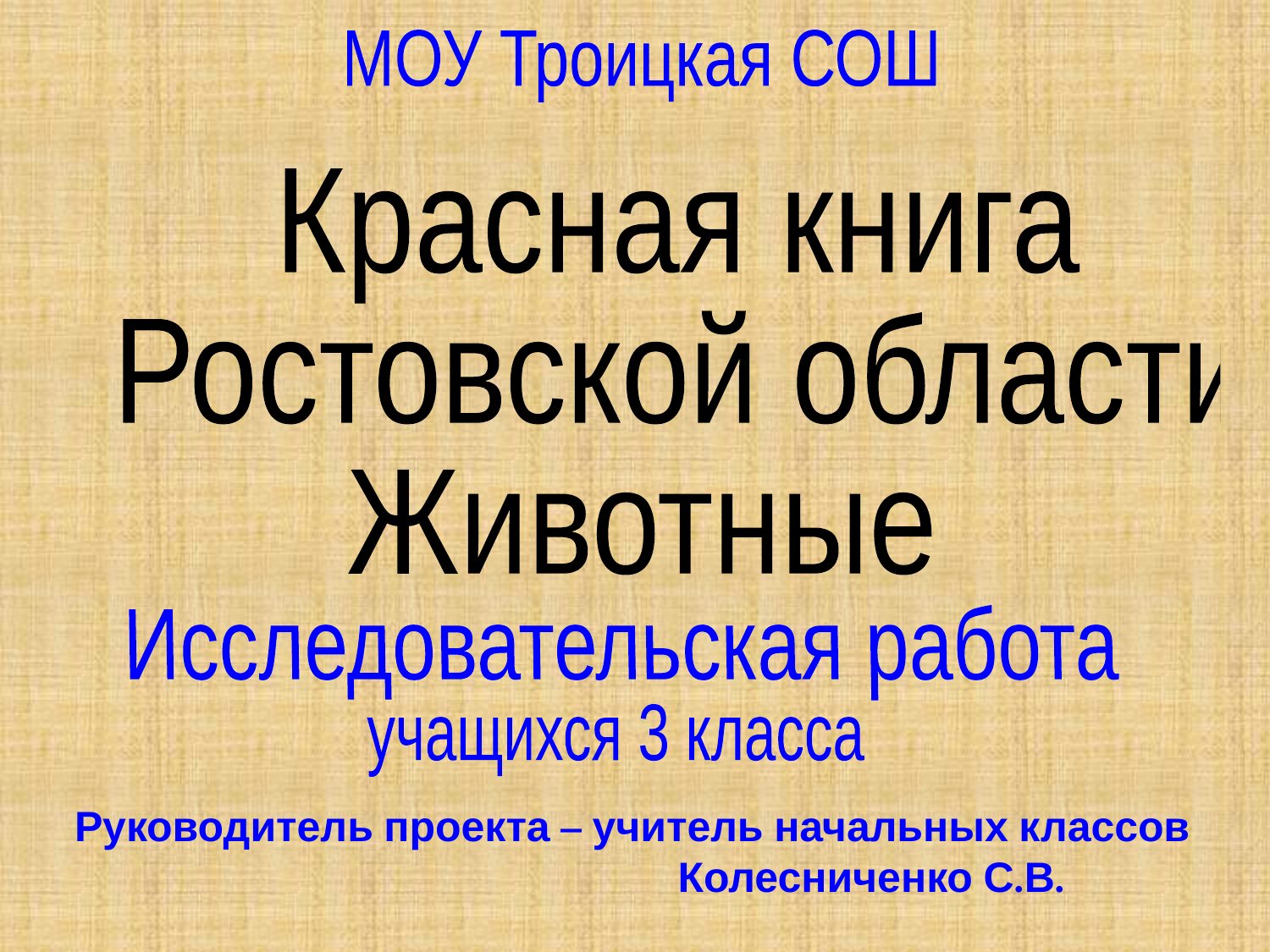

МОУ Троицкая СОШ
 Красная книга
 Ростовской области
Животные
Исследовательская работа

учащихся 3 класса
Руководитель проекта – учитель начальных классов
                                                         Колесниченко С.В.